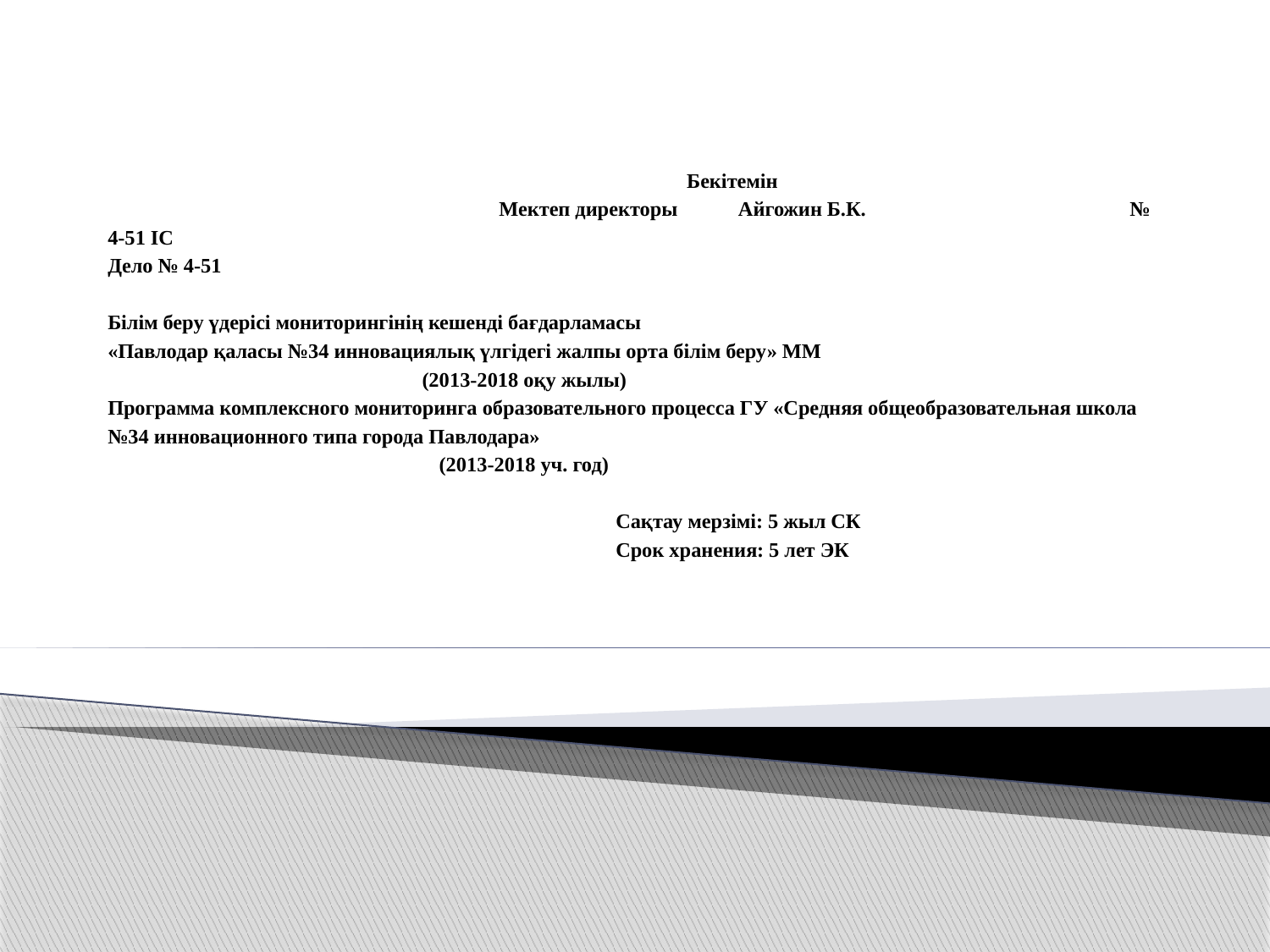

# Бекітемін Мектеп директоры            Айгожин Б.К.                                                    № 4-51 ІС Дело № 4-51   Білім беру үдерісі мониторингінің кешенді бағдарламасы «Павлодар қаласы №34 инновациялық үлгідегі жалпы орта білім беру» ММ (2013-2018 оқу жылы) Программа комплексного мониторинга образовательного процесса ГУ «Средняя общеобразовательная школа №34 инновационного типа города Павлодара» (2013-2018 уч. год)   Сақтау мерзімі: 5 жыл СК Срок хранения: 5 лет ЭК